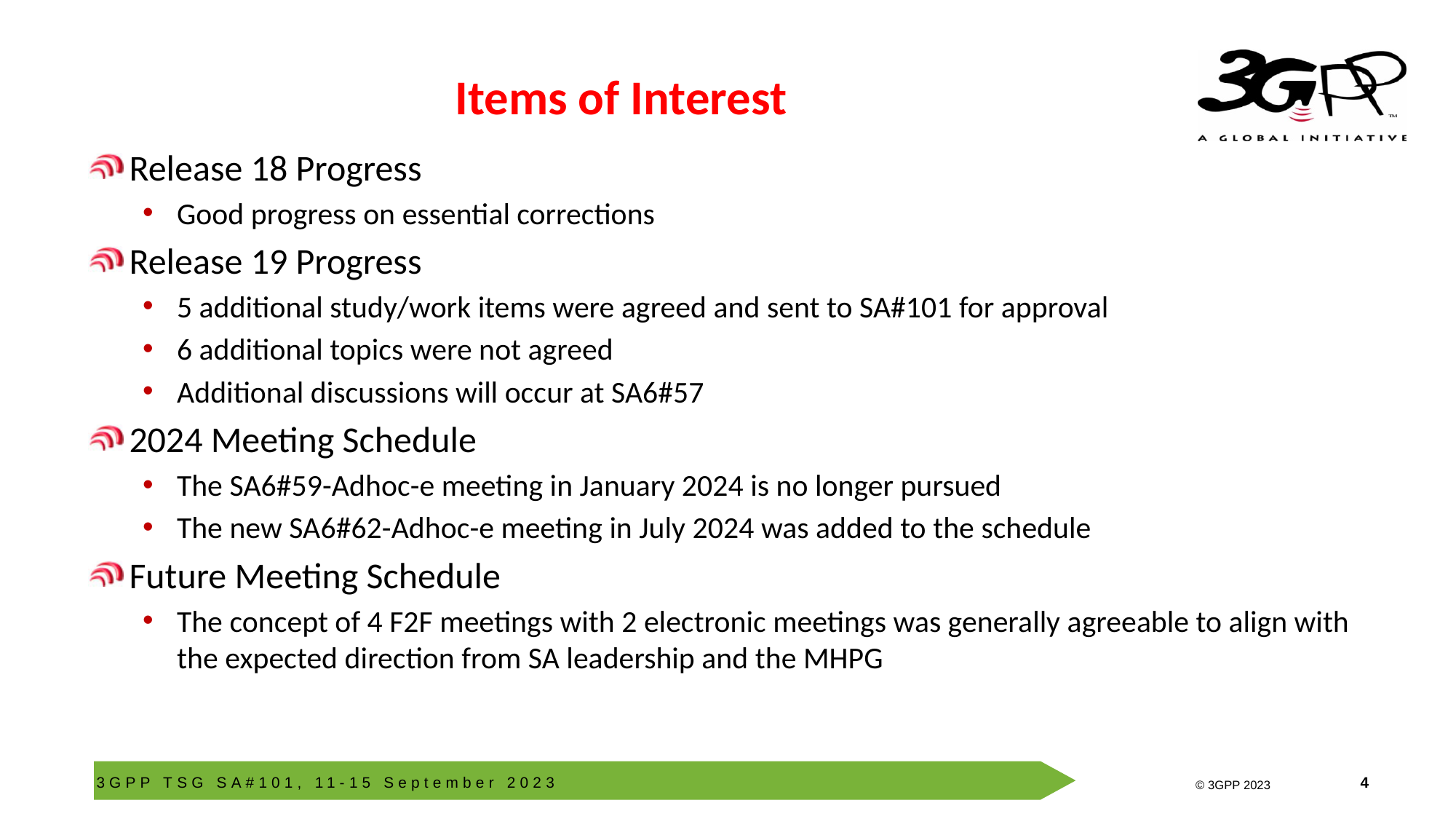

# Items of Interest
Release 18 Progress
Good progress on essential corrections
Release 19 Progress
5 additional study/work items were agreed and sent to SA#101 for approval
6 additional topics were not agreed
Additional discussions will occur at SA6#57
2024 Meeting Schedule
The SA6#59-Adhoc-e meeting in January 2024 is no longer pursued
The new SA6#62-Adhoc-e meeting in July 2024 was added to the schedule
Future Meeting Schedule
The concept of 4 F2F meetings with 2 electronic meetings was generally agreeable to align with the expected direction from SA leadership and the MHPG